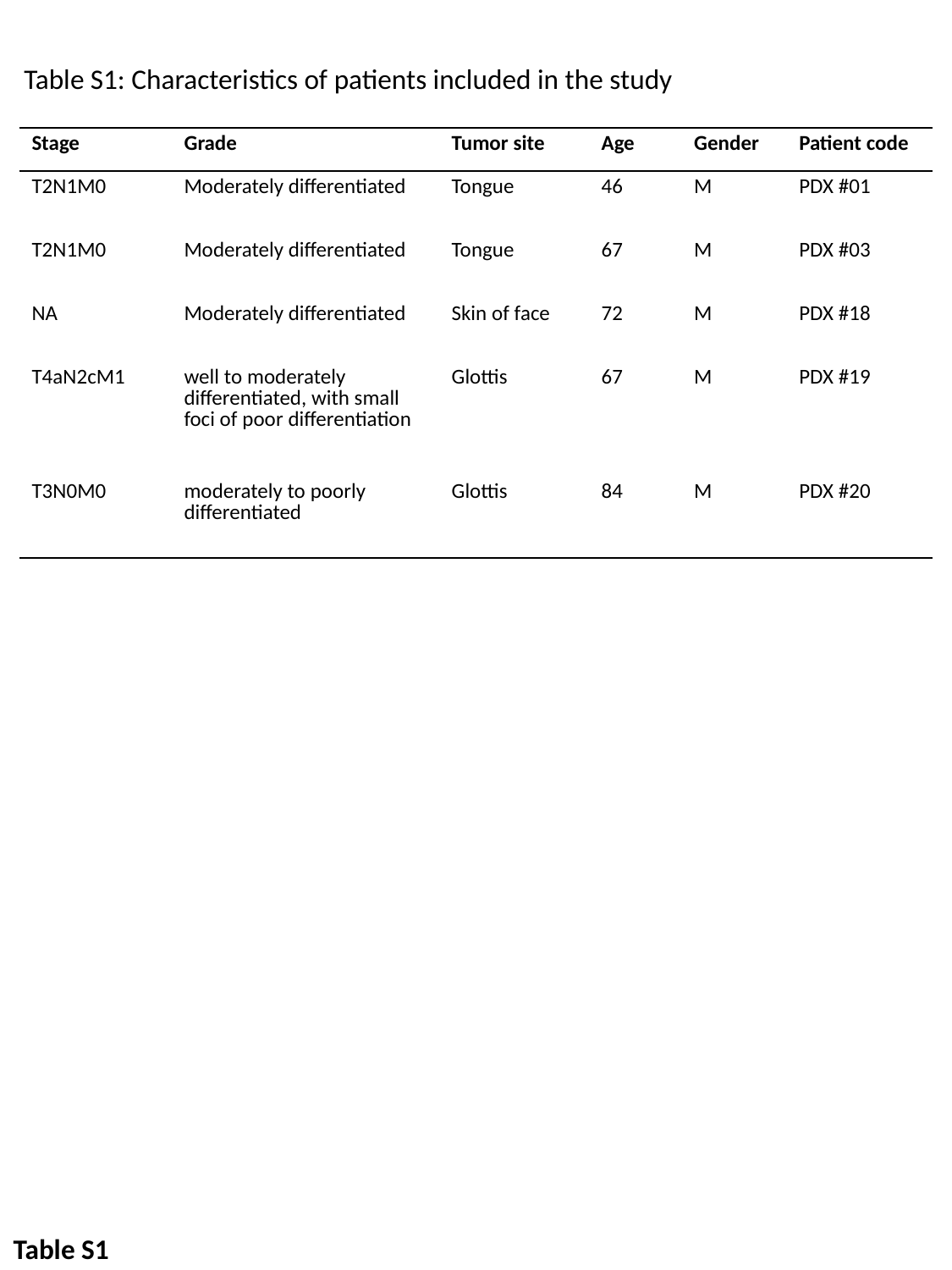

Table S1: Characteristics of patients included in the study
| Stage | Grade | Tumor site | Age | Gender | Patient code |
| --- | --- | --- | --- | --- | --- |
| T2N1M0 | Moderately differentiated | Tongue | 46 | M | PDX #01 |
| T2N1M0 | Moderately differentiated | Tongue | 67 | M | PDX #03 |
| NA | Moderately differentiated | Skin of face | 72 | M | PDX #18 |
| T4aN2cM1 | well to moderately differentiated, with small foci of poor differentiation | Glottis | 67 | M | PDX #19 |
| T3N0M0 | moderately to poorly differentiated | Glottis | 84 | M | PDX #20 |

Table S1